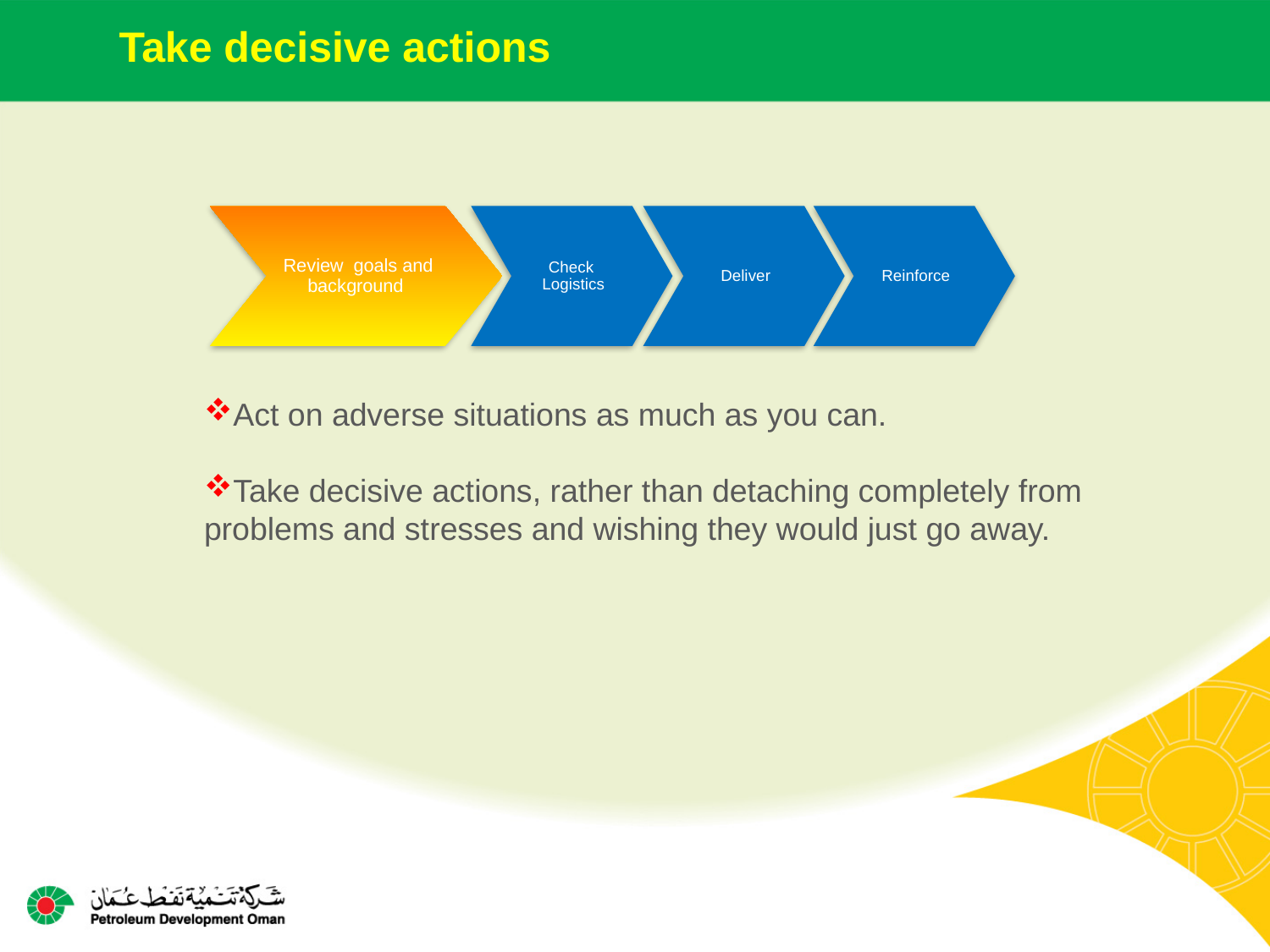

Take decisive actions

Check
Logistics
Reinforce
Review  goals and background
Deliver

Act on adverse situations as much as you can.

Take decisive actions, rather than detaching completely from problems and stresses and wishing they would just go away.